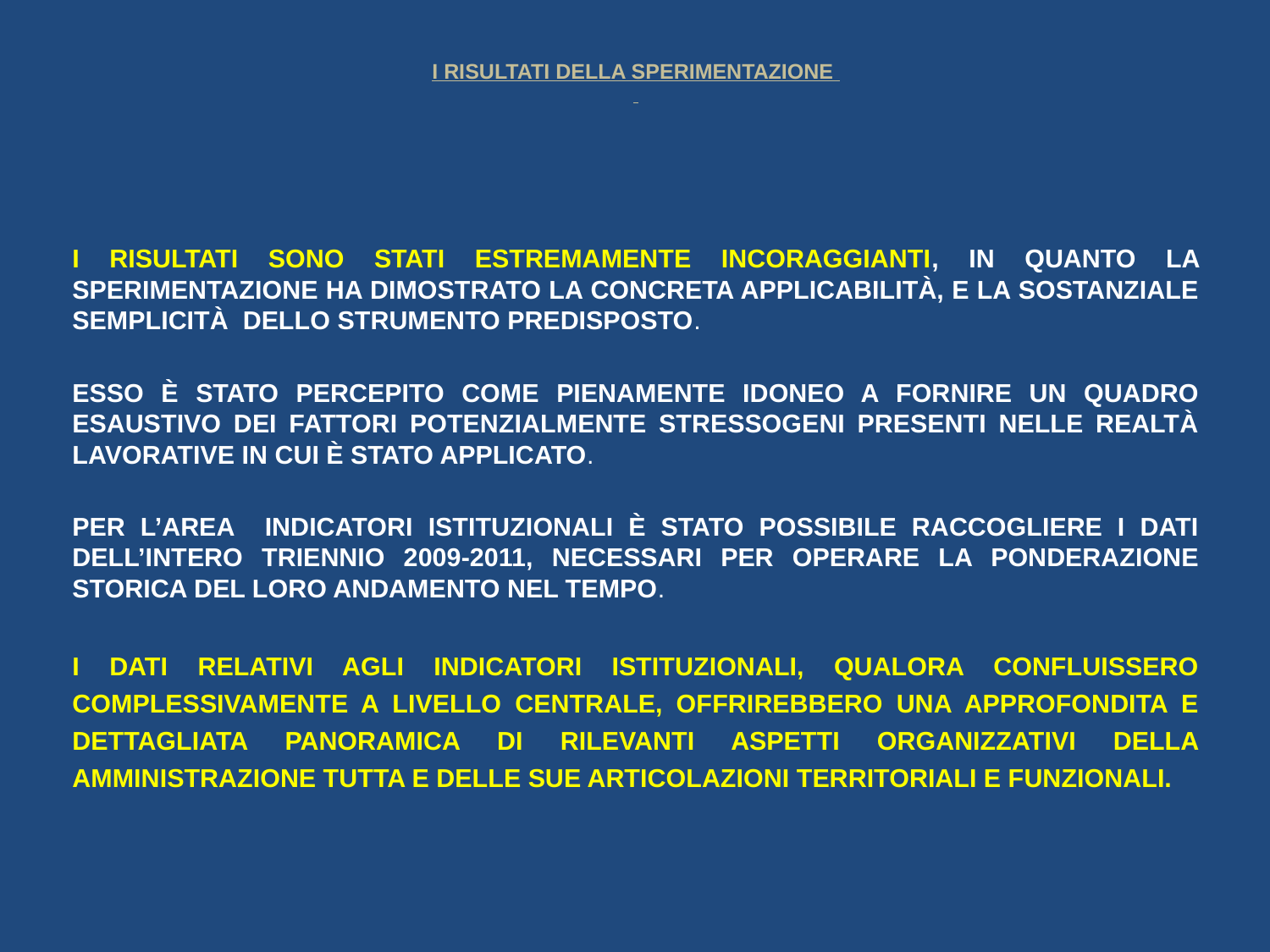

# I RISULTATI DELLA SPERIMENTAZIONE
I RISULTATI SONO STATI ESTREMAMENTE INCORAGGIANTI, IN QUANTO LA SPERIMENTAZIONE HA DIMOSTRATO LA CONCRETA APPLICABILITÀ, E LA SOSTANZIALE SEMPLICITÀ  DELLO STRUMENTO PREDISPOSTO.

ESSO È STATO PERCEPITO COME PIENAMENTE IDONEO A FORNIRE UN QUADRO ESAUSTIVO DEI FATTORI POTENZIALMENTE STRESSOGENI PRESENTI NELLE REALTÀ LAVORATIVE IN CUI È STATO APPLICATO.

PER L’AREA  INDICATORI ISTITUZIONALI È STATO POSSIBILE RACCOGLIERE I DATI DELL’INTERO TRIENNIO 2009-2011, NECESSARI PER OPERARE LA PONDERAZIONE STORICA DEL LORO ANDAMENTO NEL TEMPO.

I DATI RELATIVI AGLI INDICATORI ISTITUZIONALI, QUALORA CONFLUISSERO COMPLESSIVAMENTE A LIVELLO CENTRALE, OFFRIREBBERO UNA APPROFONDITA E DETTAGLIATA PANORAMICA DI RILEVANTI ASPETTI ORGANIZZATIVI DELLA AMMINISTRAZIONE TUTTA E DELLE SUE ARTICOLAZIONI TERRITORIALI E FUNZIONALI.